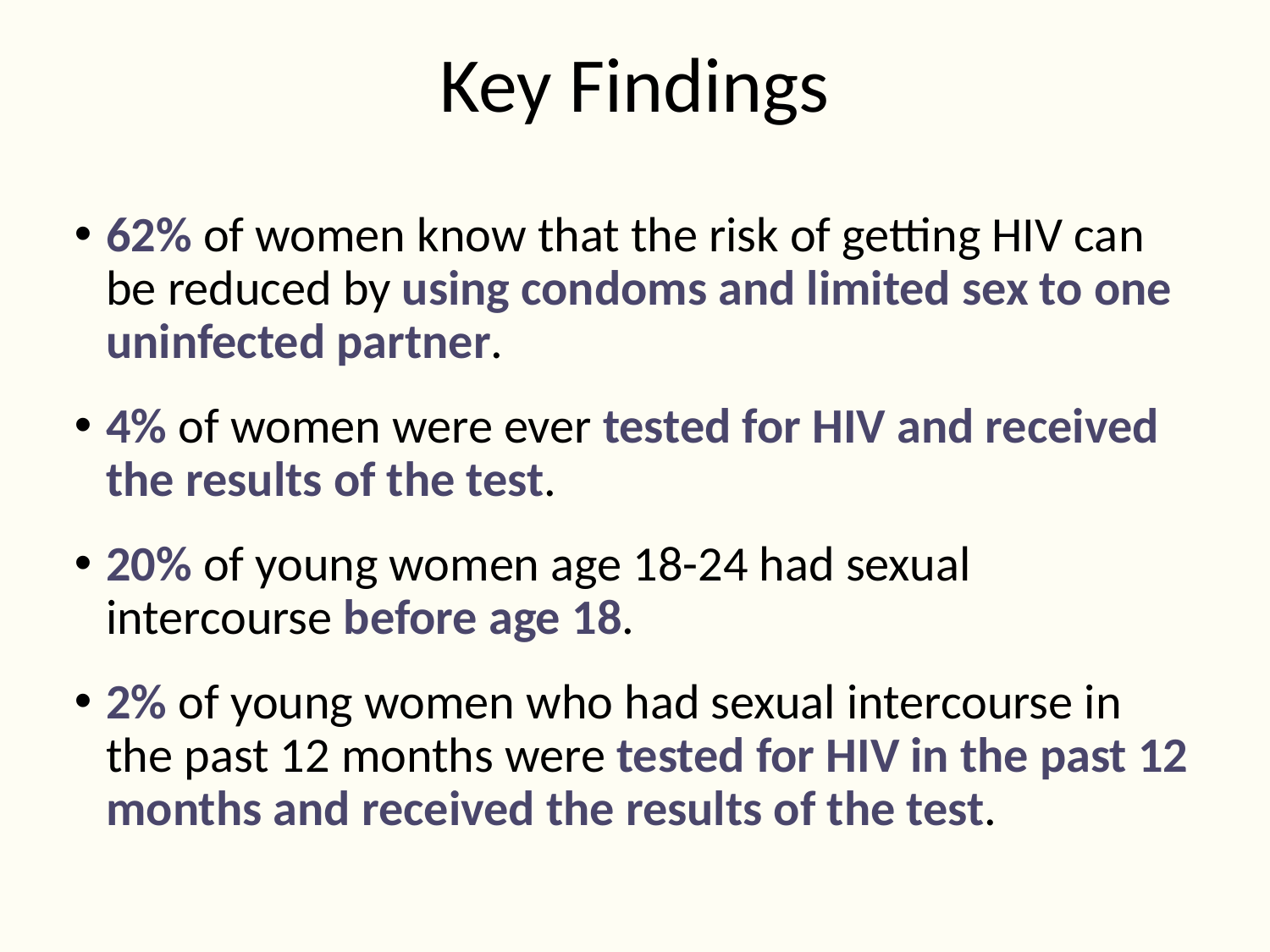

# Key Findings
62% of women know that the risk of getting HIV can be reduced by using condoms and limited sex to one uninfected partner.
4% of women were ever tested for HIV and received the results of the test.
20% of young women age 18-24 had sexual intercourse before age 18.
2% of young women who had sexual intercourse in the past 12 months were tested for HIV in the past 12 months and received the results of the test.